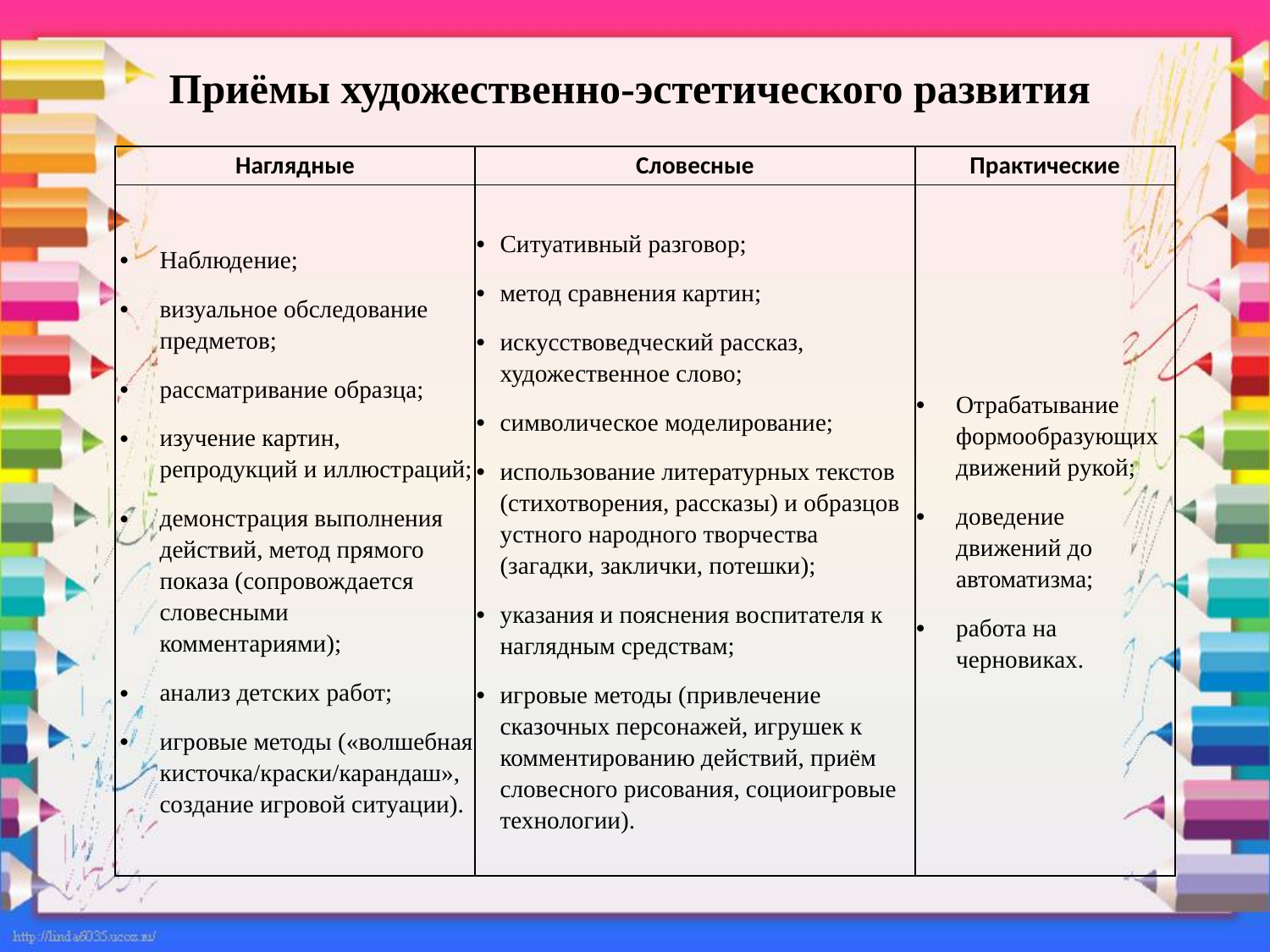

# Приёмы художественно-эстетического развития
| Наглядные | Словесные | Практические |
| --- | --- | --- |
| Наблюдение; визуальное обследование предметов; рассматривание образца; изучение картин, репродукций и иллюстраций; демонстрация выполнения действий, метод прямого показа (сопровождается словесными комментариями); анализ детских работ; игровые методы («волшебная кисточка/краски/карандаш», создание игровой ситуации). | Ситуативный разговор; метод сравнения картин; искусствоведческий рассказ, художественное слово; символическое моделирование; использование литературных текстов (стихотворения, рассказы) и образцов устного народного творчества (загадки, заклички, потешки); указания и пояснения воспитателя к наглядным средствам; игровые методы (привлечение сказочных персонажей, игрушек к комментированию действий, приём словесного рисования, социоигровые технологии). | Отрабатывание формообразующих движений рукой; доведение движений до автоматизма; работа на черновиках. |